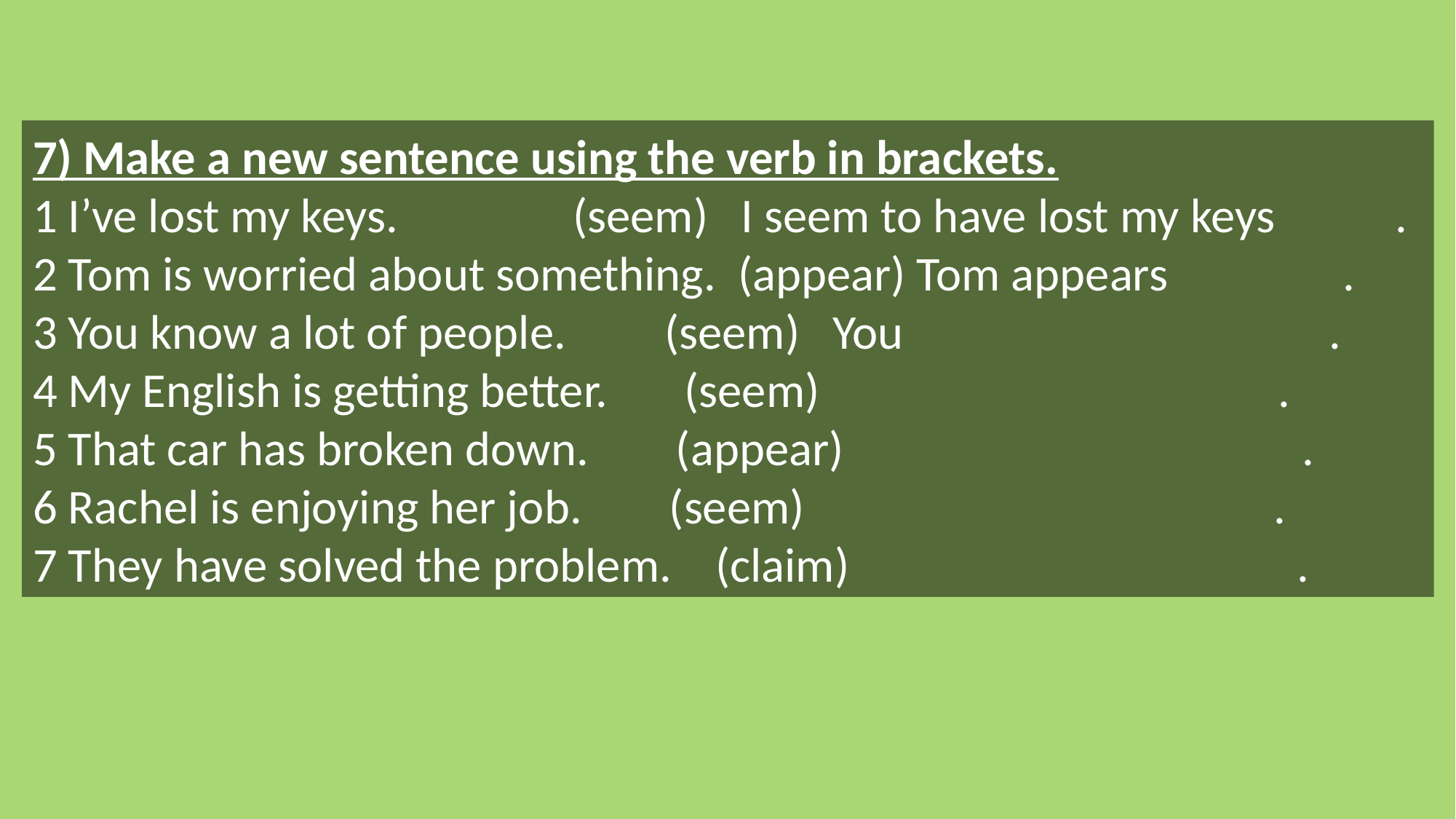

7) Make a new sentence using the verb in brackets.
1 I’ve lost my keys.                (seem)   I seem to have lost my keys           .
2 Tom is worried about something.  (appear) Tom appears                .
3 You know a lot of people.         (seem)   You                                       .
4 My English is getting better.       (seem)                                          .
5 That car has broken down.        (appear)                                          .
6 Rachel is enjoying her job.        (seem)                                           .
7 They have solved the problem.    (claim)                                         .